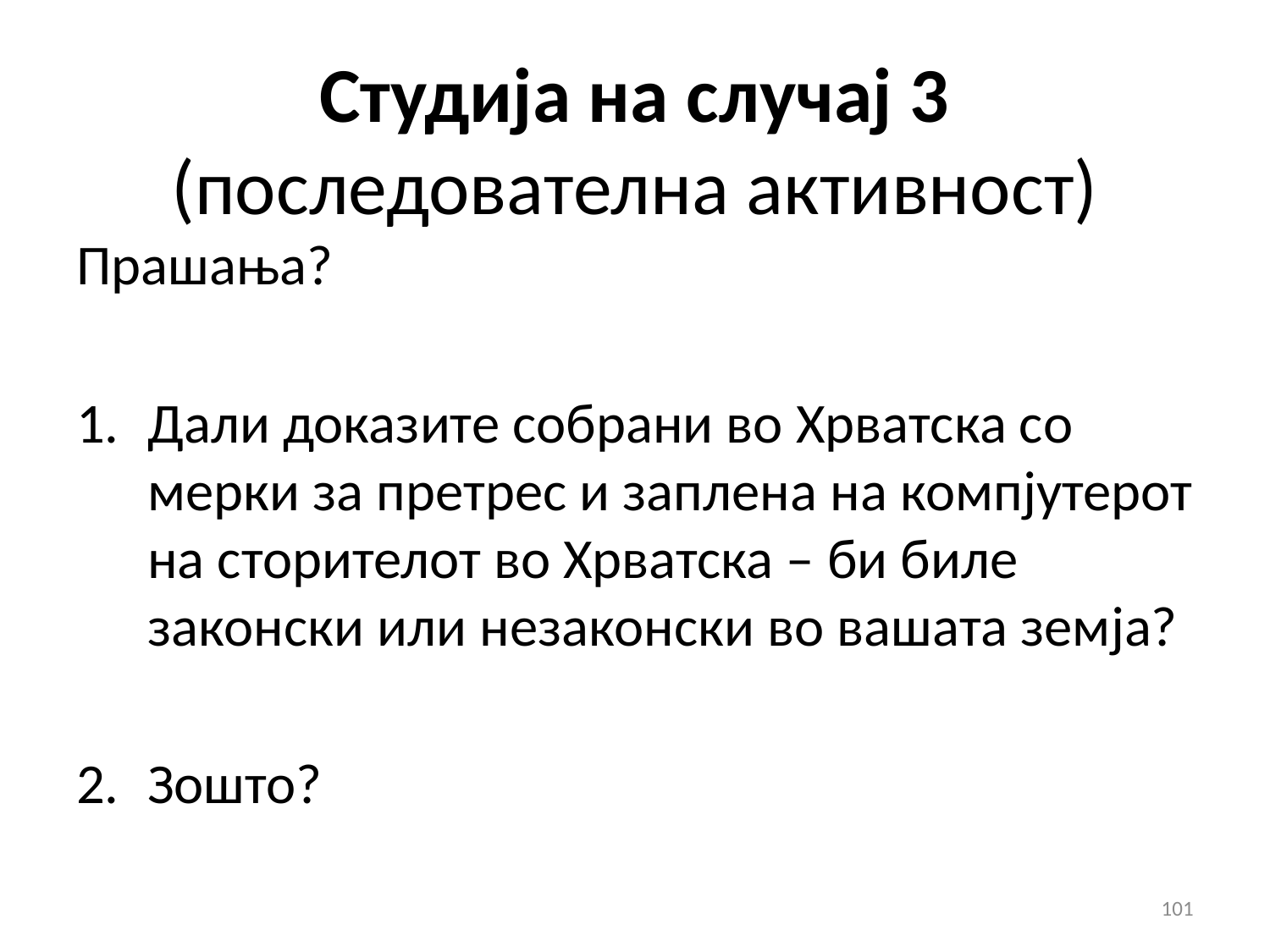

# Студија на случај 3 (последователна активност)
Прашања?

Дали доказите собрани во Хрватска со мерки за претрес и заплена на компјутерот на сторителот во Хрватска – би биле законски или незаконски во вашата земја?

Зошто?
101